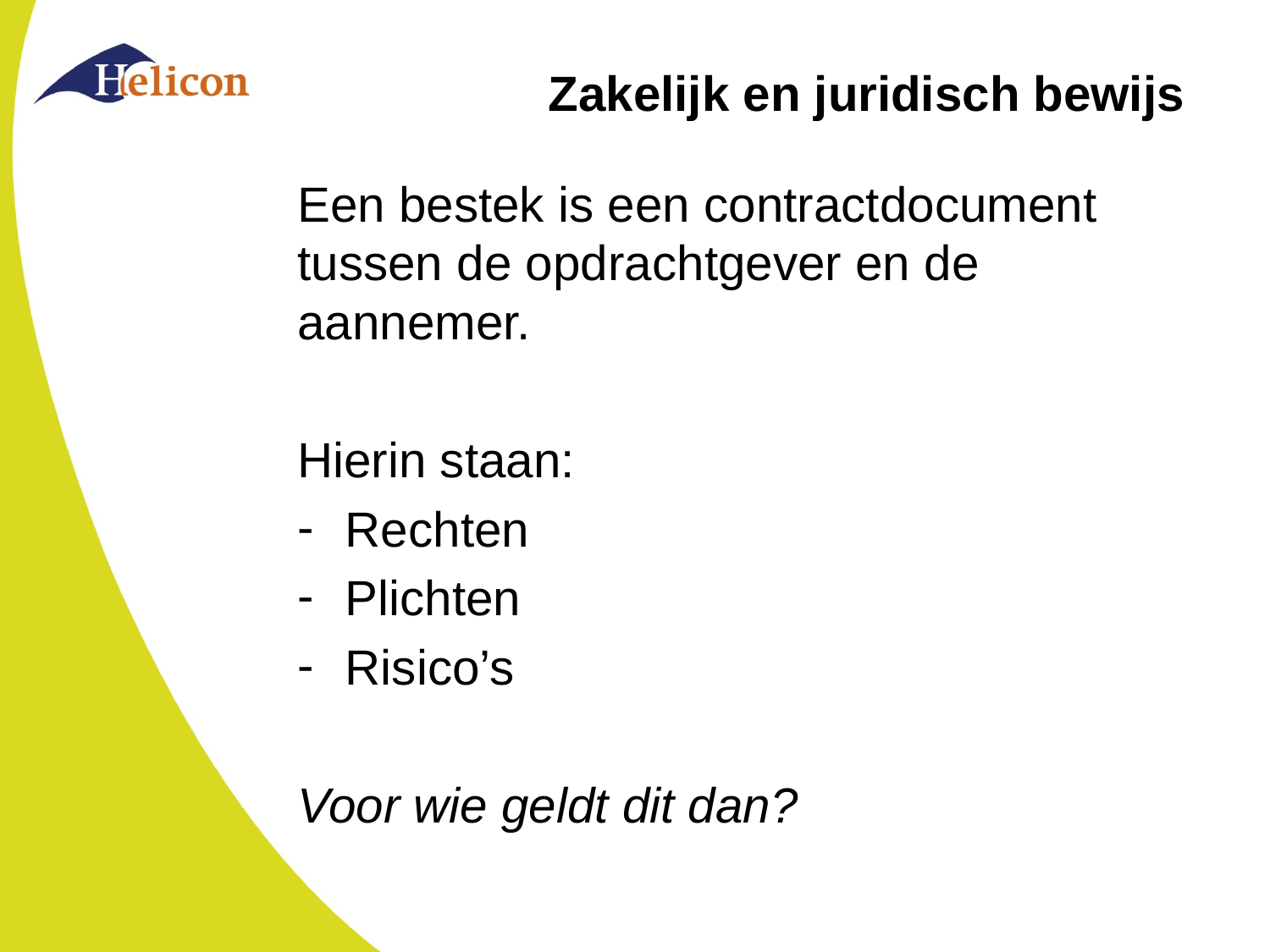

# Zakelijk en juridisch bewijs
Een bestek is een contractdocument tussen de opdrachtgever en de aannemer.

Hierin staan:
Rechten
Plichten
Risico’s

Voor wie geldt dit dan?